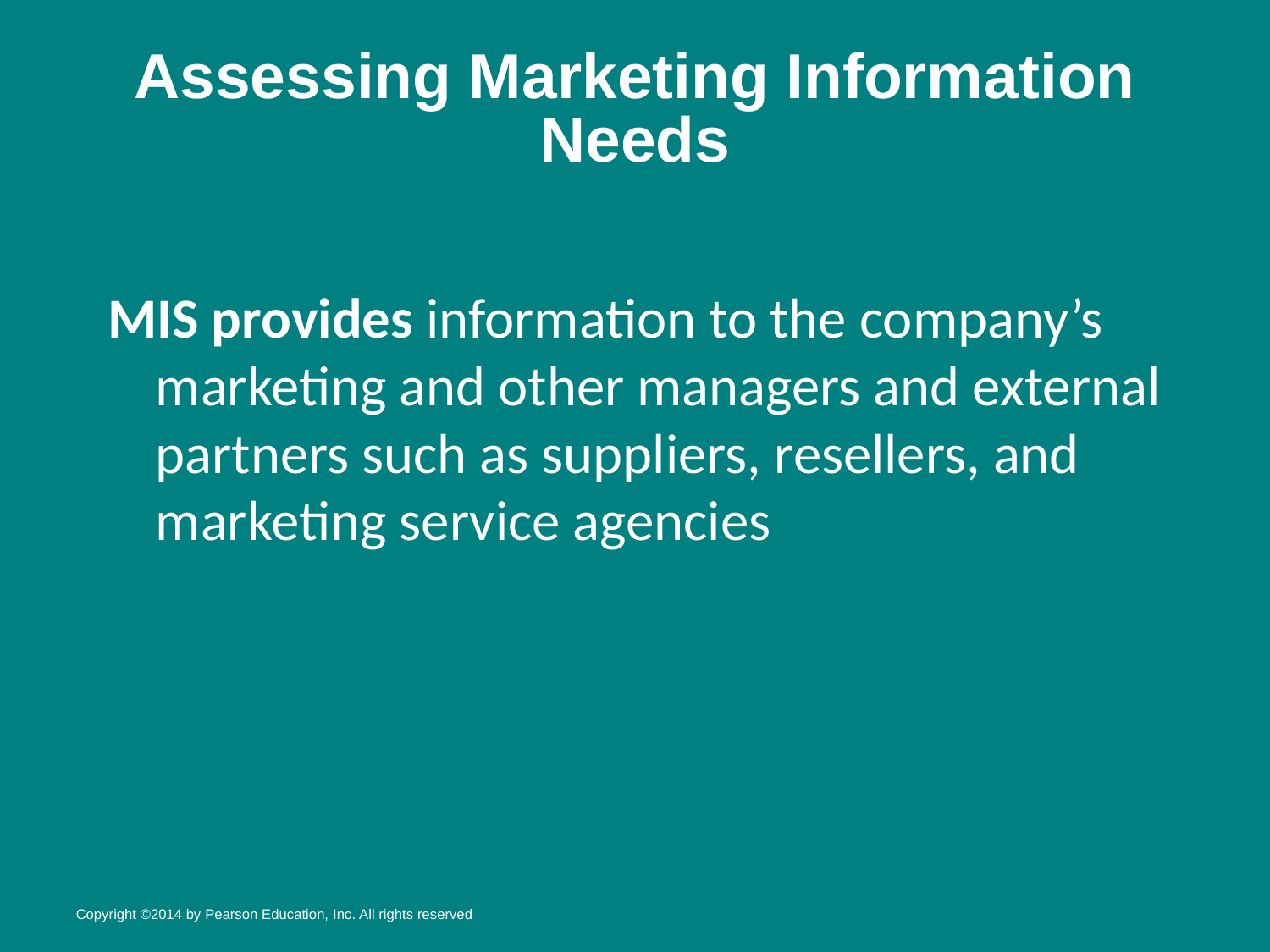

# Assessing Marketing Information Needs

MIS provides information to the company’s marketing and other managers and external partners such as suppliers, resellers, and marketing service agencies

Copyright ©2014 by Pearson Education, Inc. All rights reserved